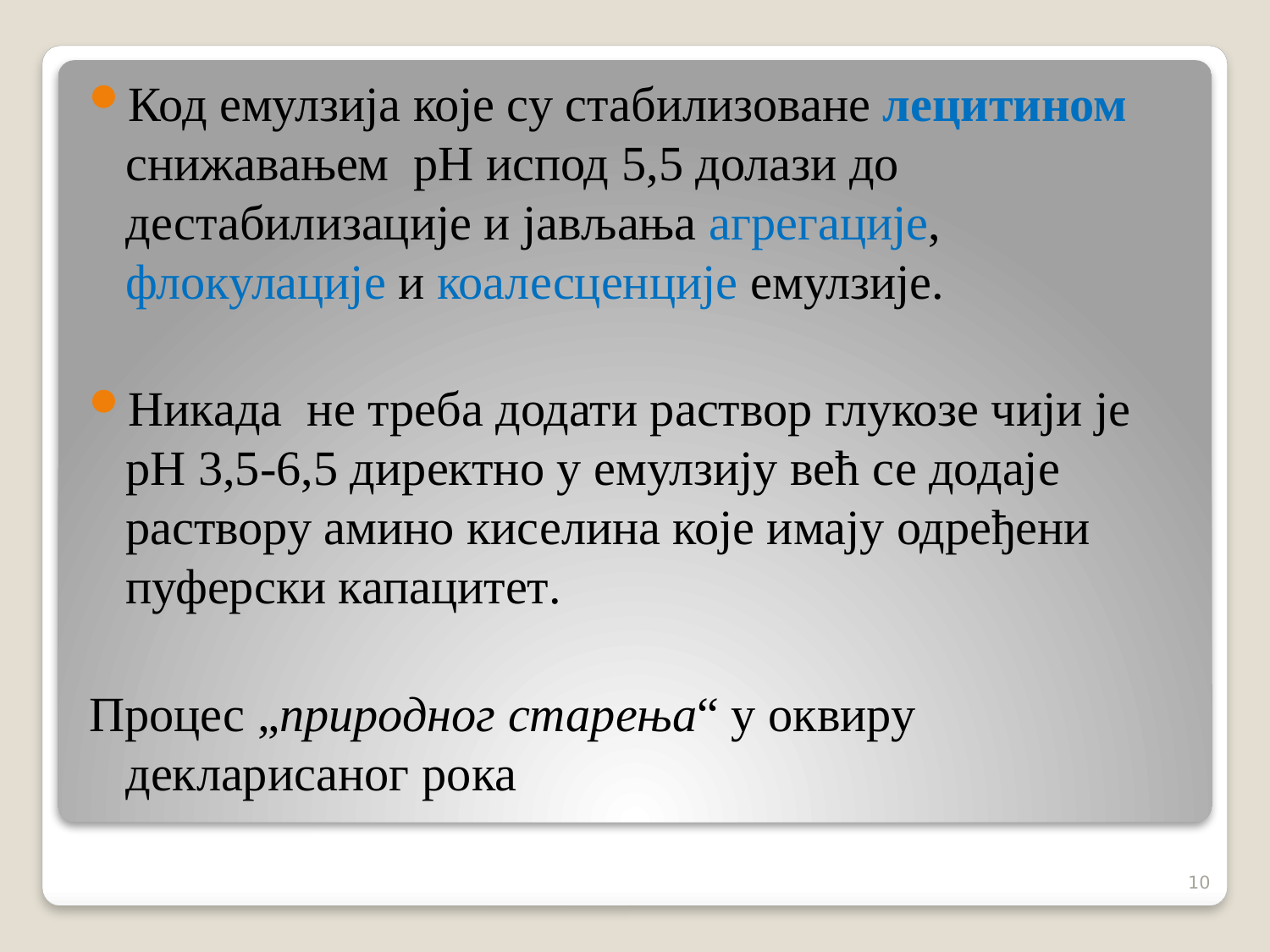

Код емулзија које су стабилизоване лецитином снижавањем  pH испод 5,5 долази до дестабилизације и јављања агрегације, флокулације и коалесценције емулзије.

Никада  не треба додати раствор глукозе чији је pH 3,5-6,5 директно у емулзију већ се додаје раствору амино киселина које имају одређени пуферски капацитет.

Процес „природног старења“ у оквиру декларисаног рока
10